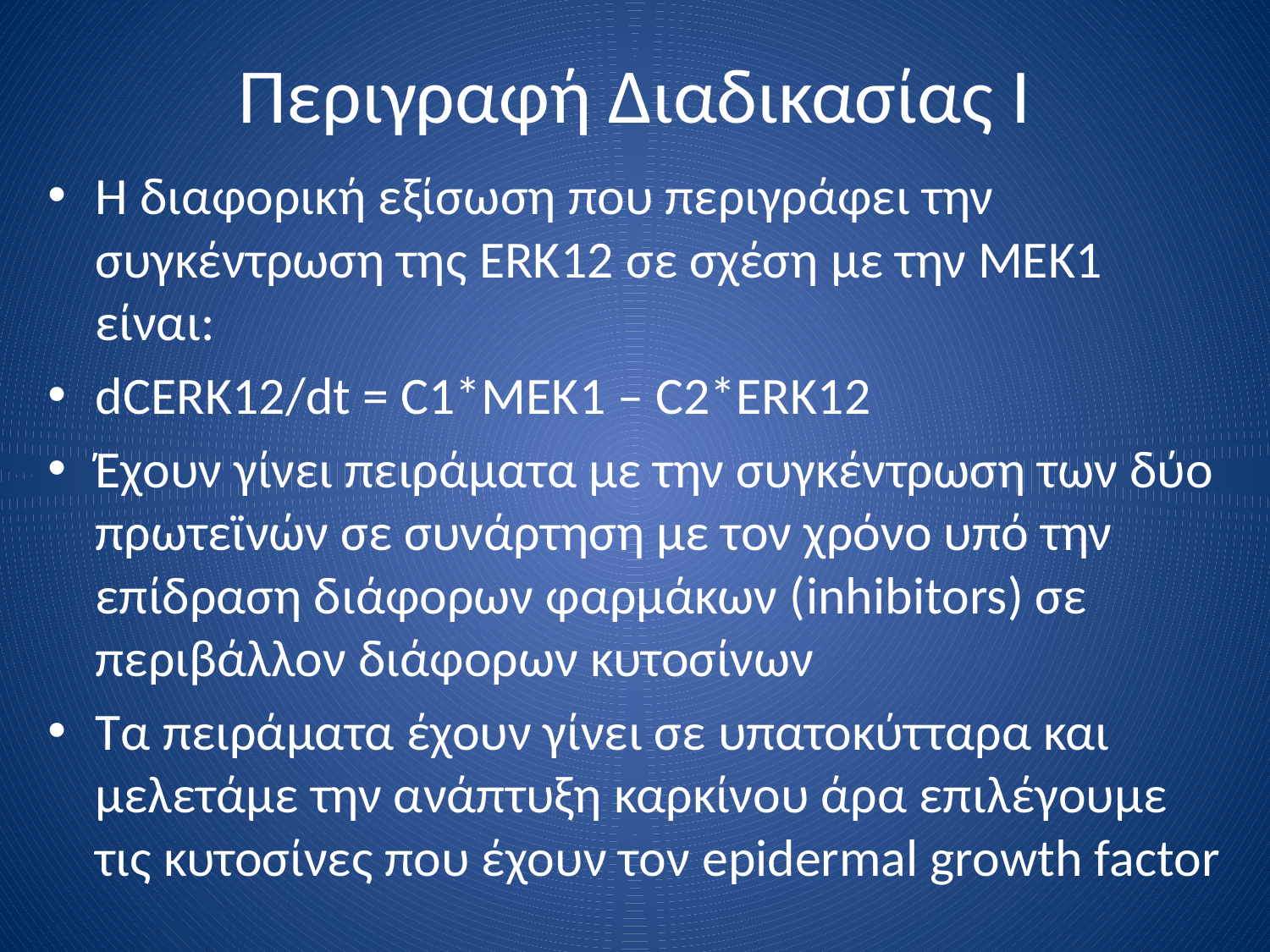

# Περιγραφή Διαδικασίας Ι
Η διαφορική εξίσωση που περιγράφει την συγκέντρωση της ERK12 σε σχέση με την ΜΕΚ1 είναι:
dCERK12/dt = C1*MEK1 – C2*ERK12
Έχουν γίνει πειράματα με την συγκέντρωση των δύο πρωτεϊνών σε συνάρτηση με τον χρόνο υπό την επίδραση διάφορων φαρμάκων (inhibitors) σε περιβάλλον διάφορων κυτοσίνων
Τα πειράματα έχουν γίνει σε υπατοκύτταρα και μελετάμε την ανάπτυξη καρκίνου άρα επιλέγουμε τις κυτοσίνες που έχουν τον epidermal growth factor